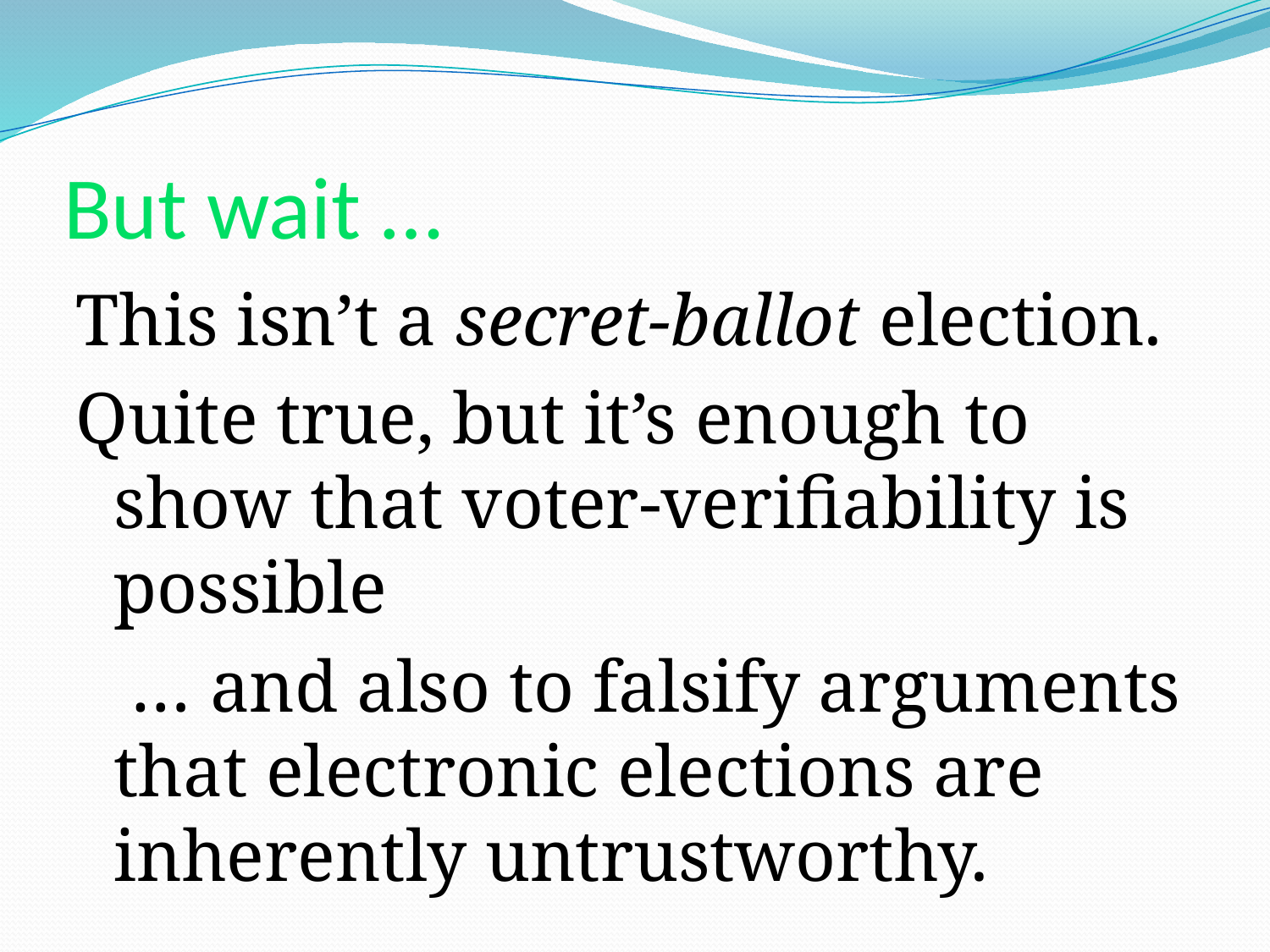

# But wait …
This isn’t a secret-ballot election.
Quite true, but it’s enough to show that voter-verifiability is possible
   … and also to falsify arguments that electronic elections are inherently untrustworthy.